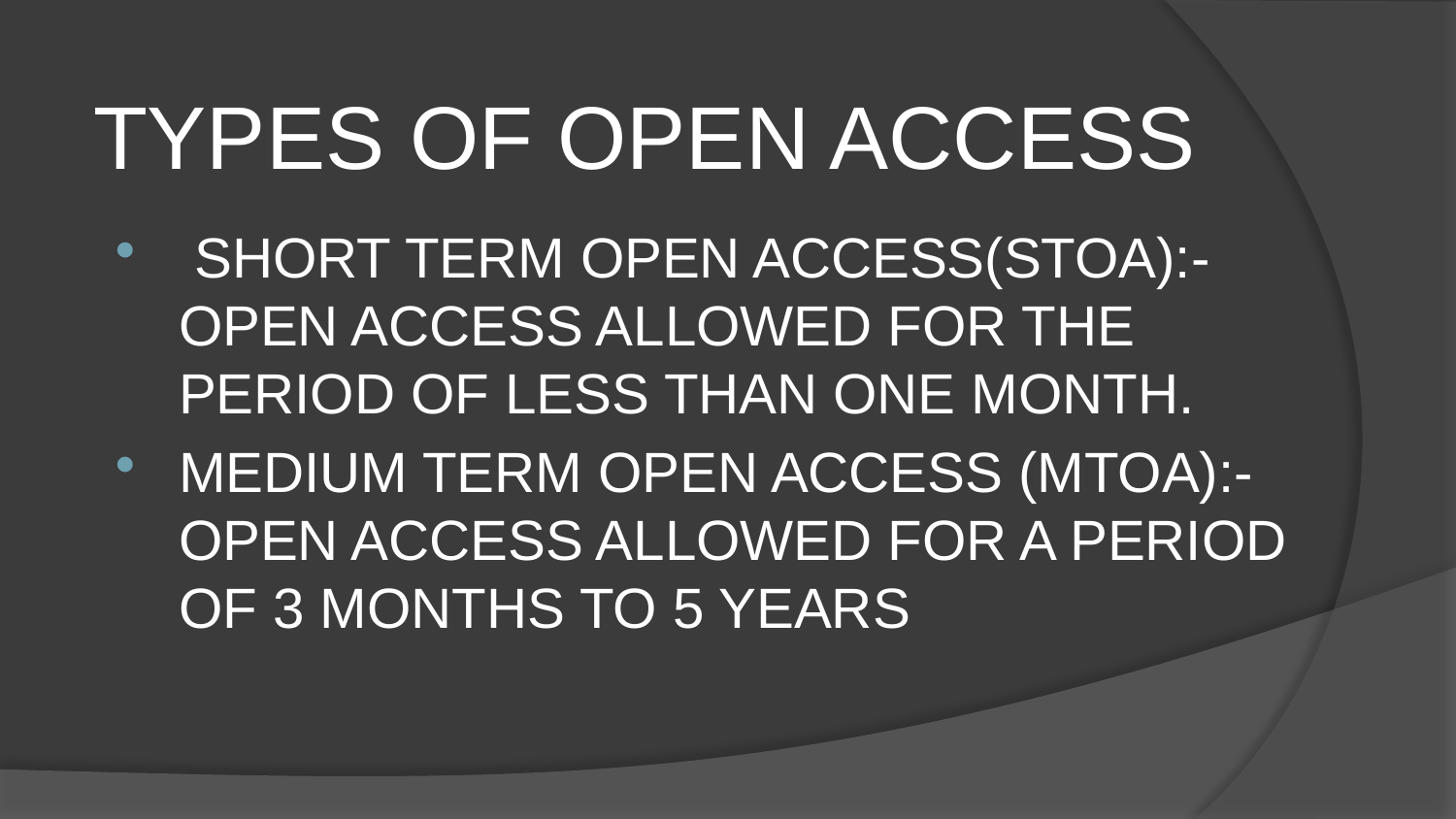

# TYPES OF OPEN ACCESS
 SHORT TERM OPEN ACCESS(STOA):- OPEN ACCESS ALLOWED FOR THE PERIOD OF LESS THAN ONE MONTH.
MEDIUM TERM OPEN ACCESS (MTOA):- OPEN ACCESS ALLOWED FOR A PERIOD OF 3 MONTHS TO 5 YEARS